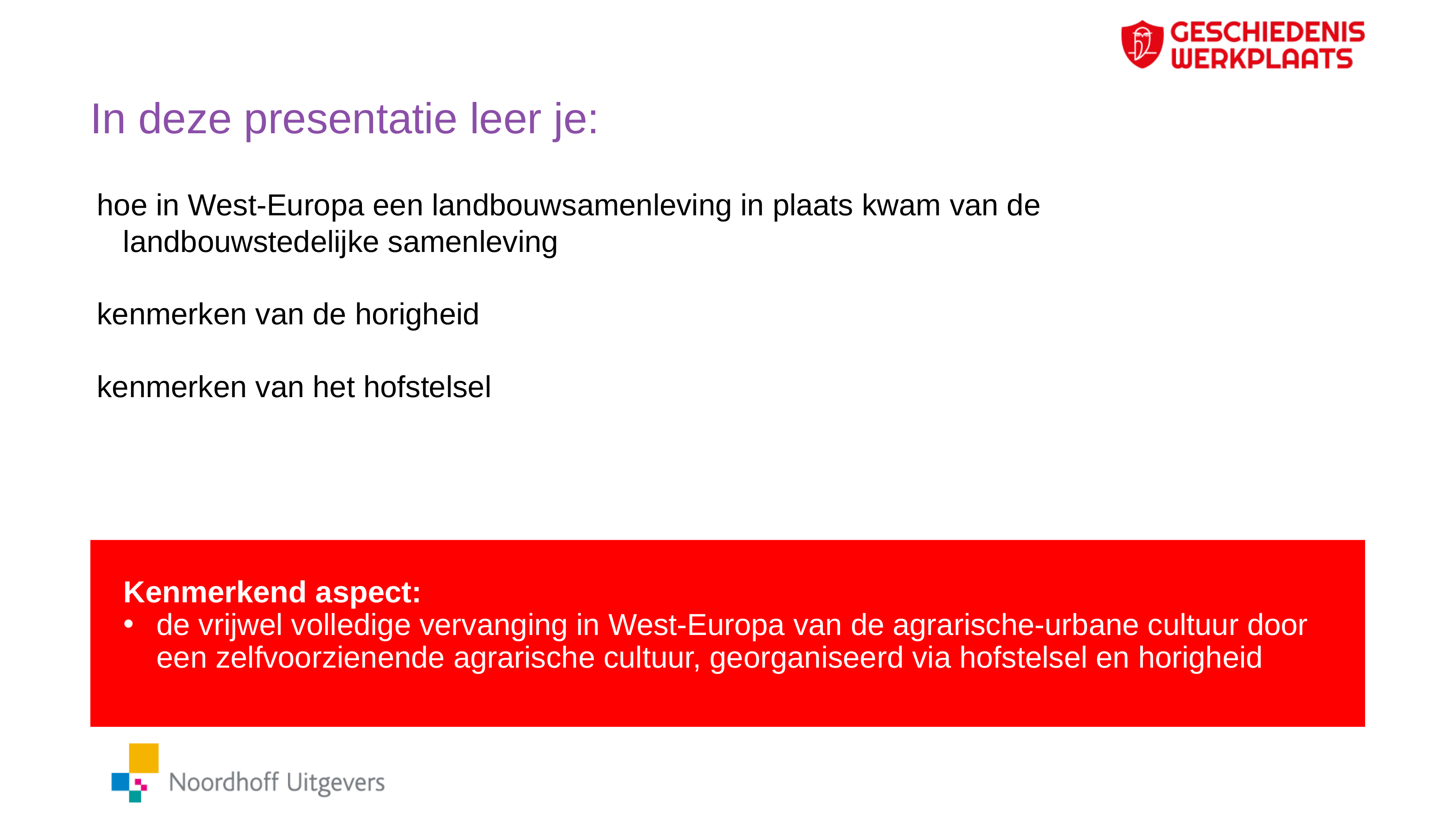

# In deze presentatie leer je:
hoe in West-Europa een landbouwsamenleving in plaats kwam van de landbouwstedelijke samenleving

kenmerken van de horigheid

kenmerken van het hofstelsel

Kenmerkend aspect:
de vrijwel volledige vervanging in West-Europa van de agrarische-urbane cultuur door een zelfvoorzienende agrarische cultuur, georganiseerd via hofstelsel en horigheid